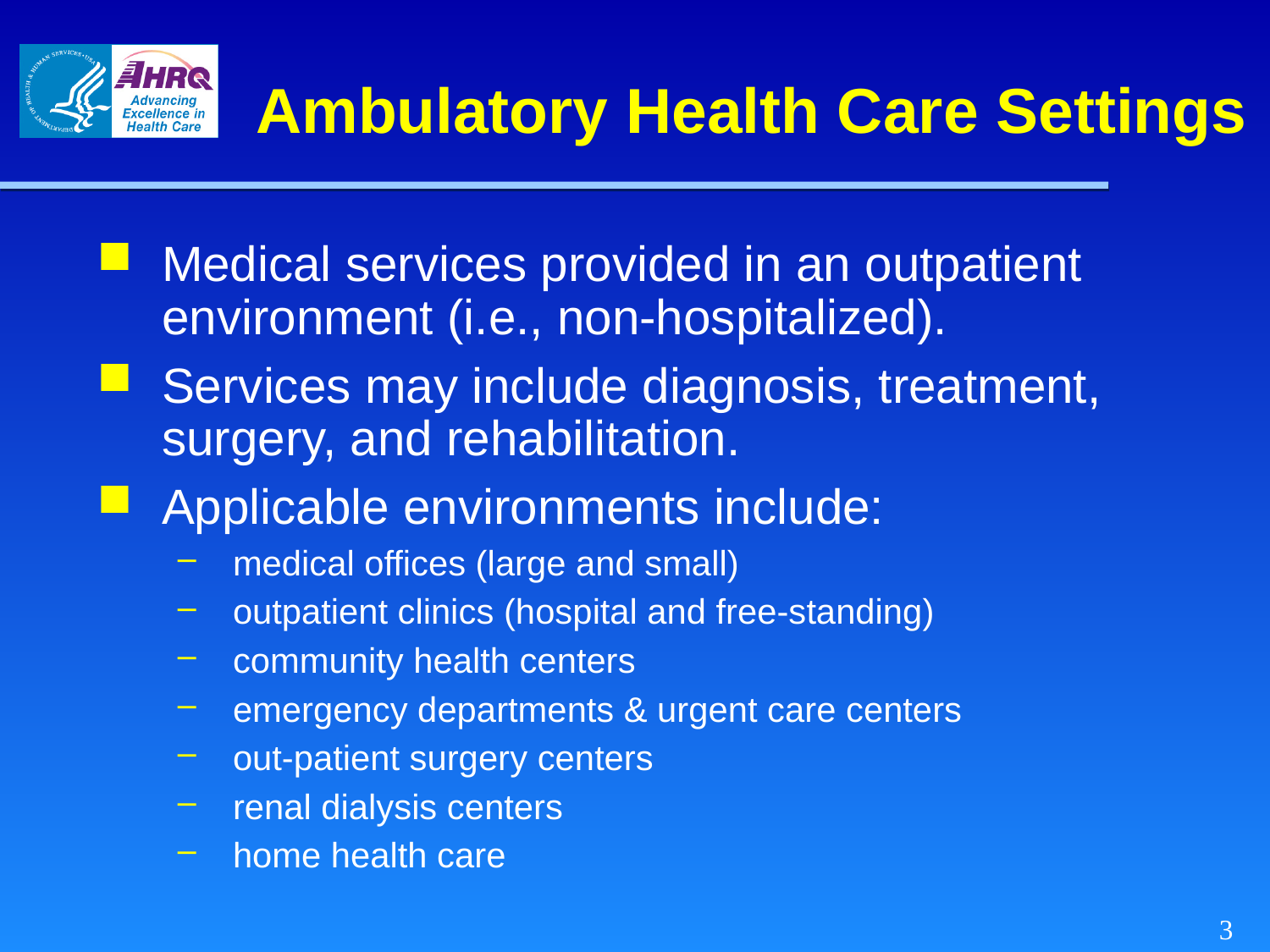

# Ambulatory Health Care Settings
Medical services provided in an outpatient environment (i.e., non-hospitalized).
Services may include diagnosis, treatment, surgery, and rehabilitation.
Applicable environments include:
medical offices (large and small)
outpatient clinics (hospital and free-standing)
community health centers
emergency departments & urgent care centers
out-patient surgery centers
renal dialysis centers
home health care